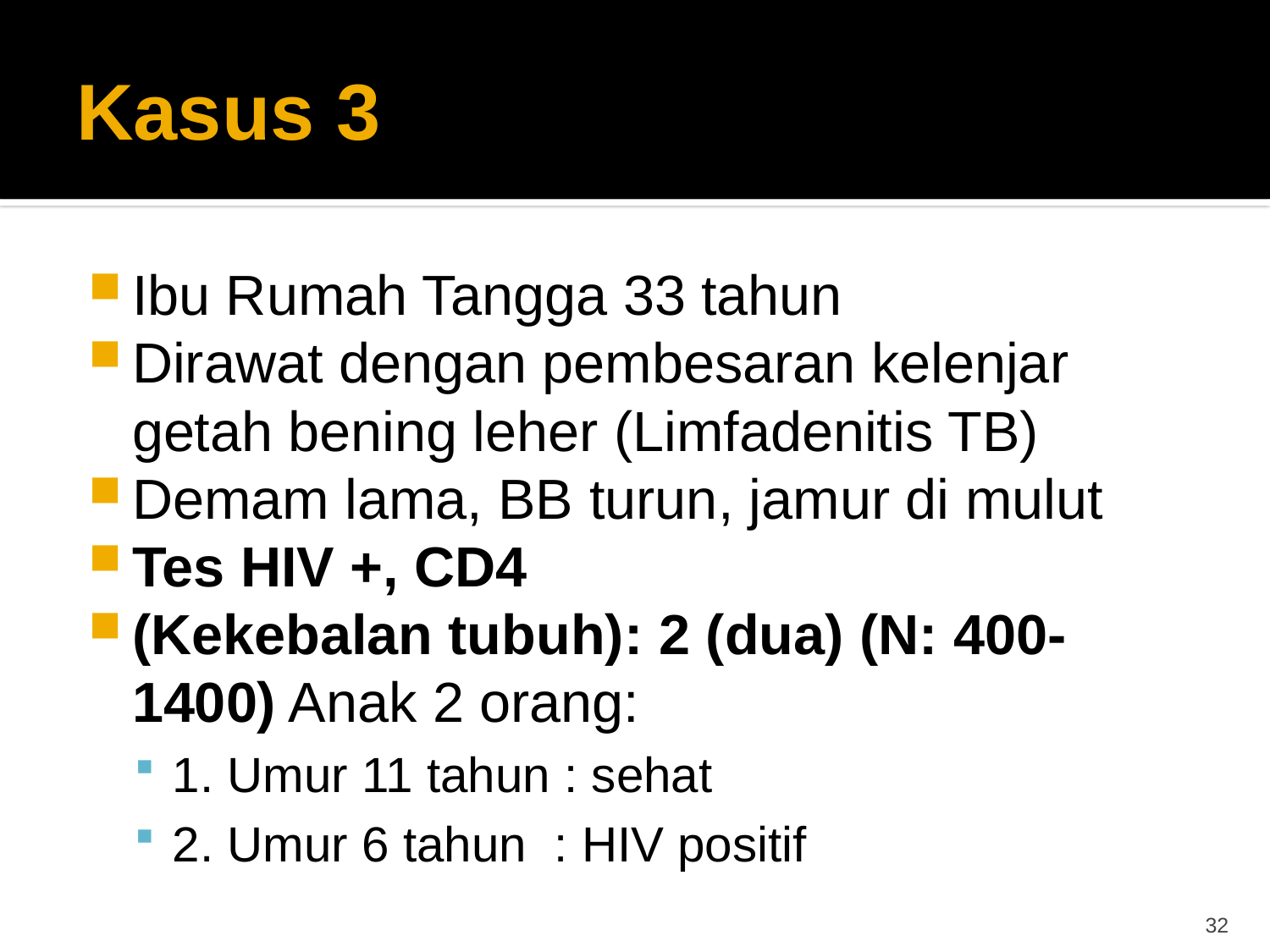

# Kasus 3
Ibu Rumah Tangga 33 tahun
Dirawat dengan pembesaran kelenjar getah bening leher (Limfadenitis TB)
Demam lama, BB turun, jamur di mulut
Tes HIV +, CD4
(Kekebalan tubuh): 2 (dua) (N: 400-1400) Anak 2 orang:
1. Umur 11 tahun : sehat
2. Umur 6 tahun  : HIV positif

32